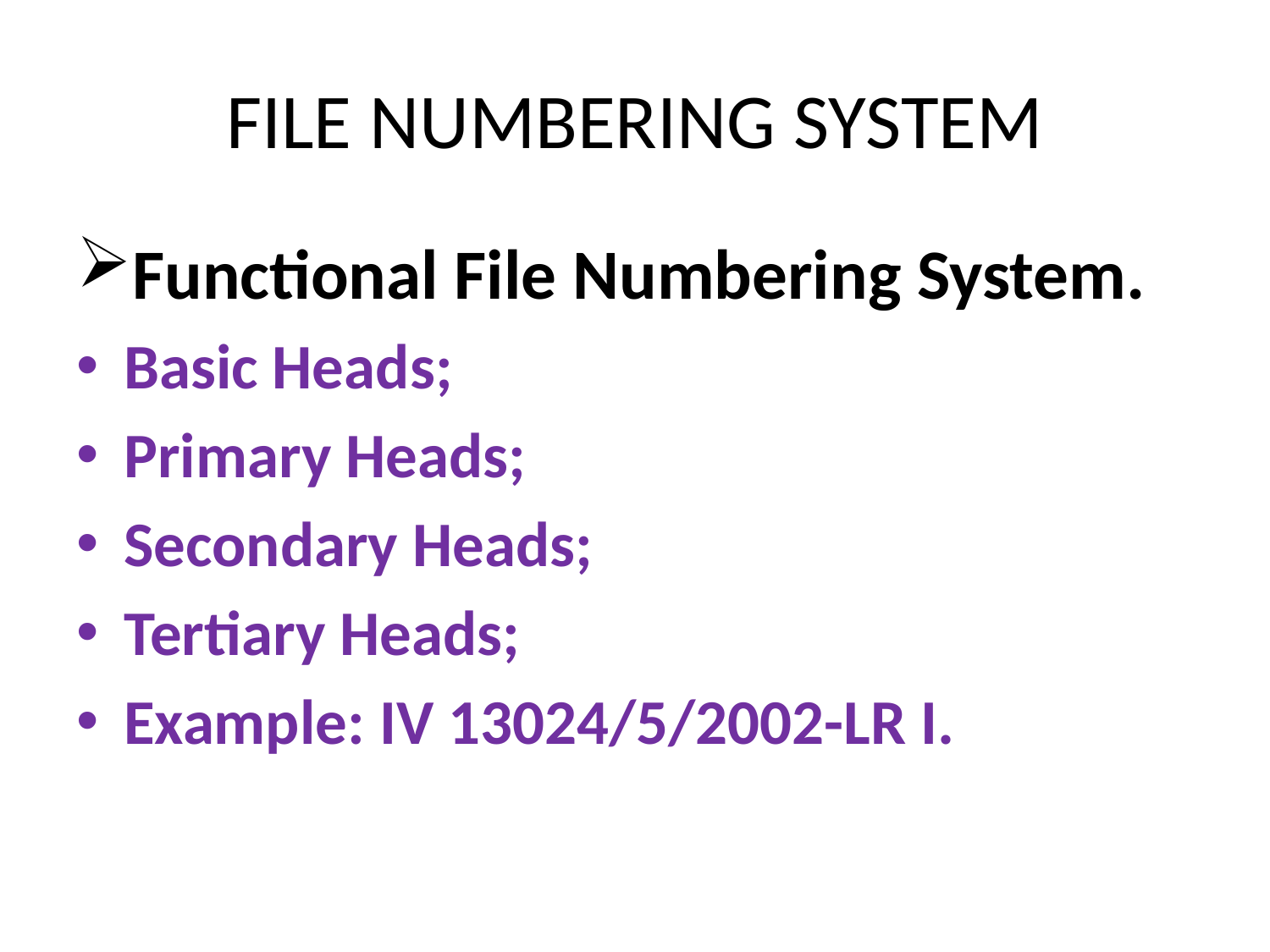

# FILE NUMBERING SYSTEM
Functional File Numbering System.
Basic Heads;
Primary Heads;
Secondary Heads;
Tertiary Heads;
Example: IV 13024/5/2002-LR I.